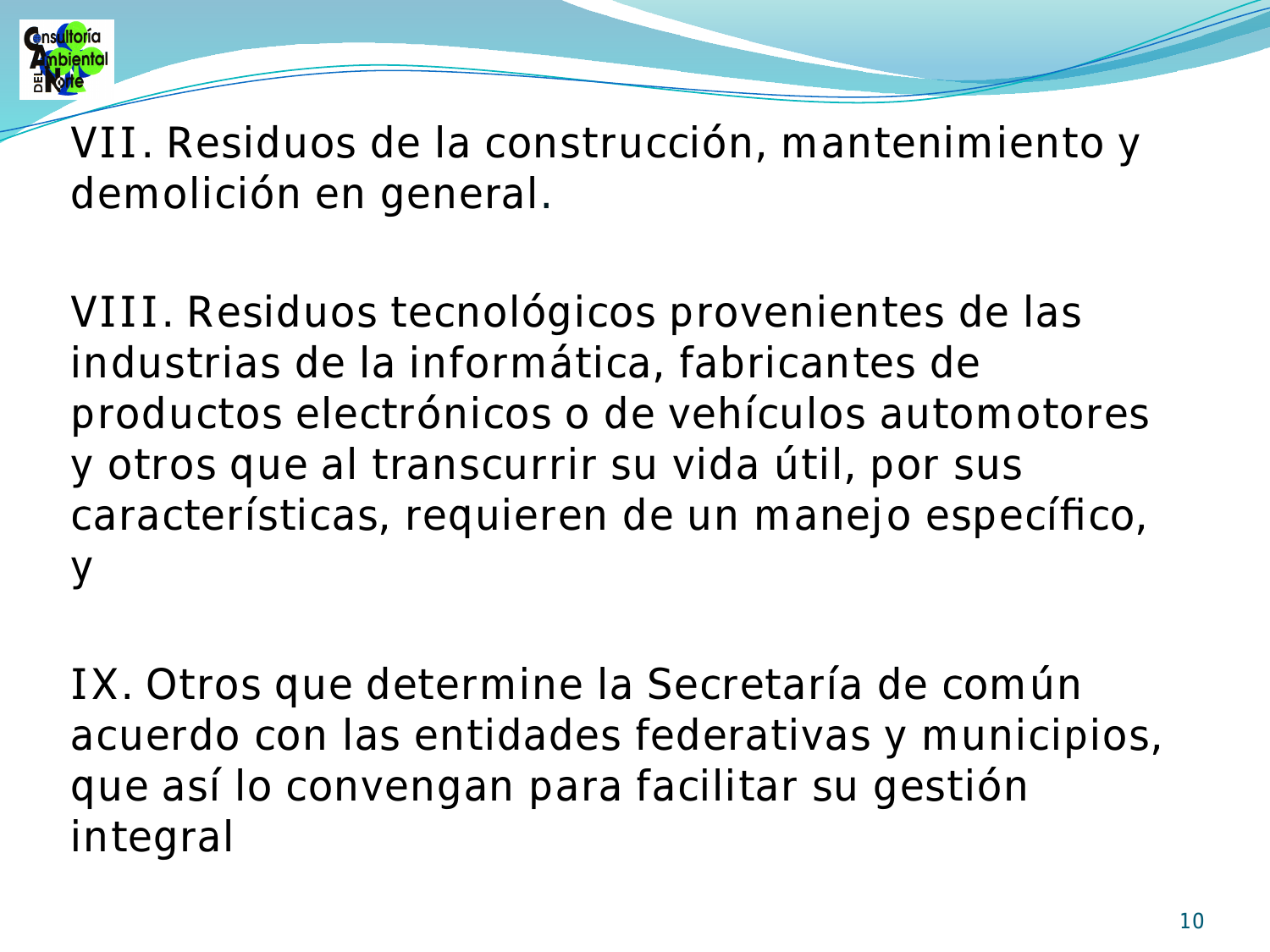

VII. Residuos de la construcción, mantenimiento y demolición en general.

VIII. Residuos tecnológicos provenientes de las industrias de la informática, fabricantes de productos electrónicos o de vehículos automotores y otros que al transcurrir su vida útil, por sus características, requieren de un manejo específico, y

IX. Otros que determine la Secretaría de común acuerdo con las entidades federativas y municipios, que así lo convengan para facilitar su gestión integral
10